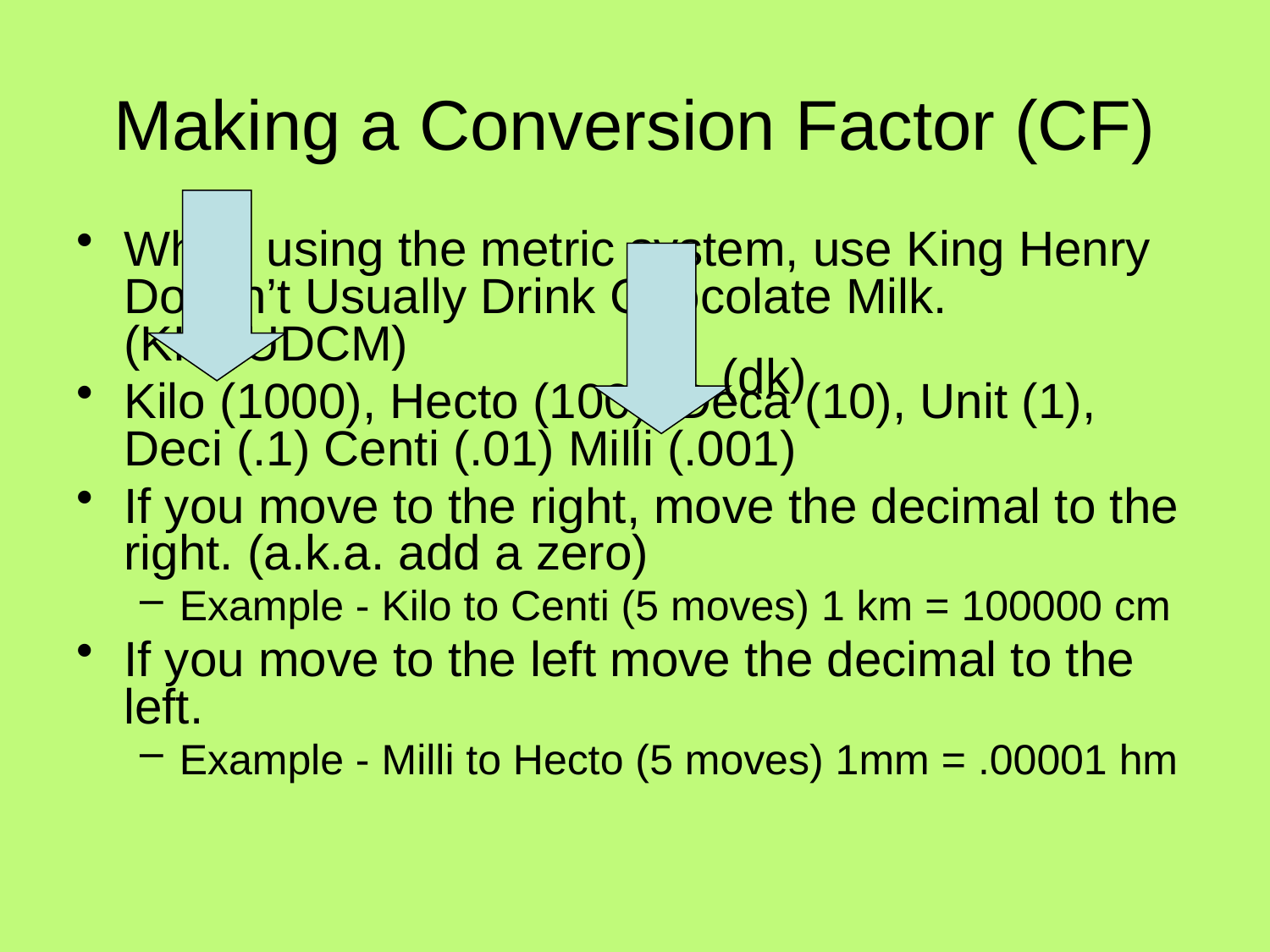

# Making a Conversion Factor (CF)

When using the metric system, use King Henry Doesn’t Usually Drink Chocolate Milk.  (KHDUDCM)
Kilo (1000), Hecto (100), Deca (10), Unit (1),  Deci (.1) Centi (.01) Milli (.001)
If you move to the right, move the decimal to the right. (a.k.a. add a zero)
Example - Kilo to Centi (5 moves) 1 km = 100000 cm
If you move to the left move the decimal to the left.
Example - Milli to Hecto (5 moves) 1mm = .00001 hm

(dk)